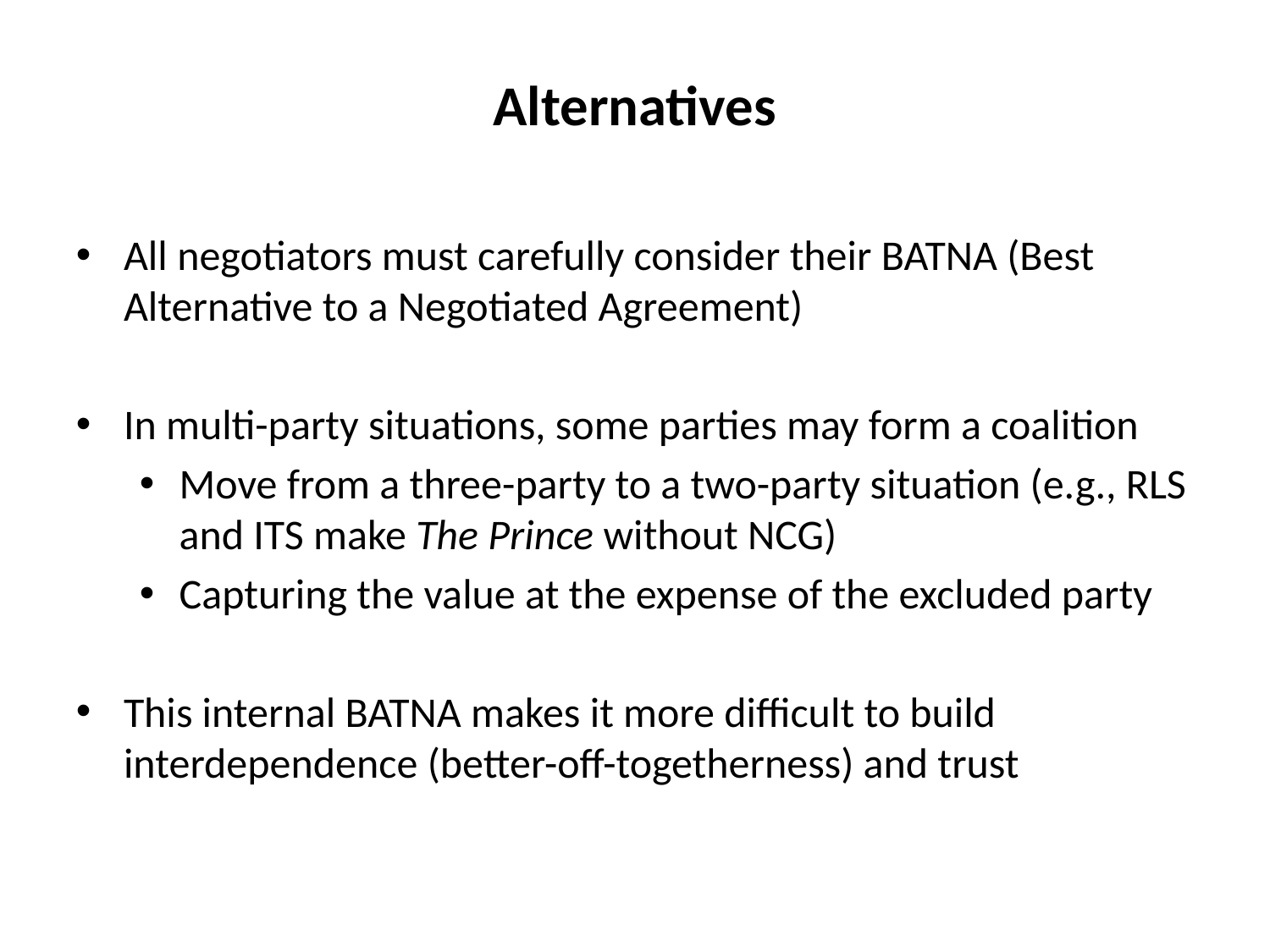

Alternatives
All negotiators must carefully consider their BATNA (Best Alternative to a Negotiated Agreement)

In multi-party situations, some parties may form a coalition
Move from a three-party to a two-party situation (e.g., RLS and ITS make The Prince without NCG)
Capturing the value at the expense of the excluded party

This internal BATNA makes it more difficult to build interdependence (better-off-togetherness) and trust